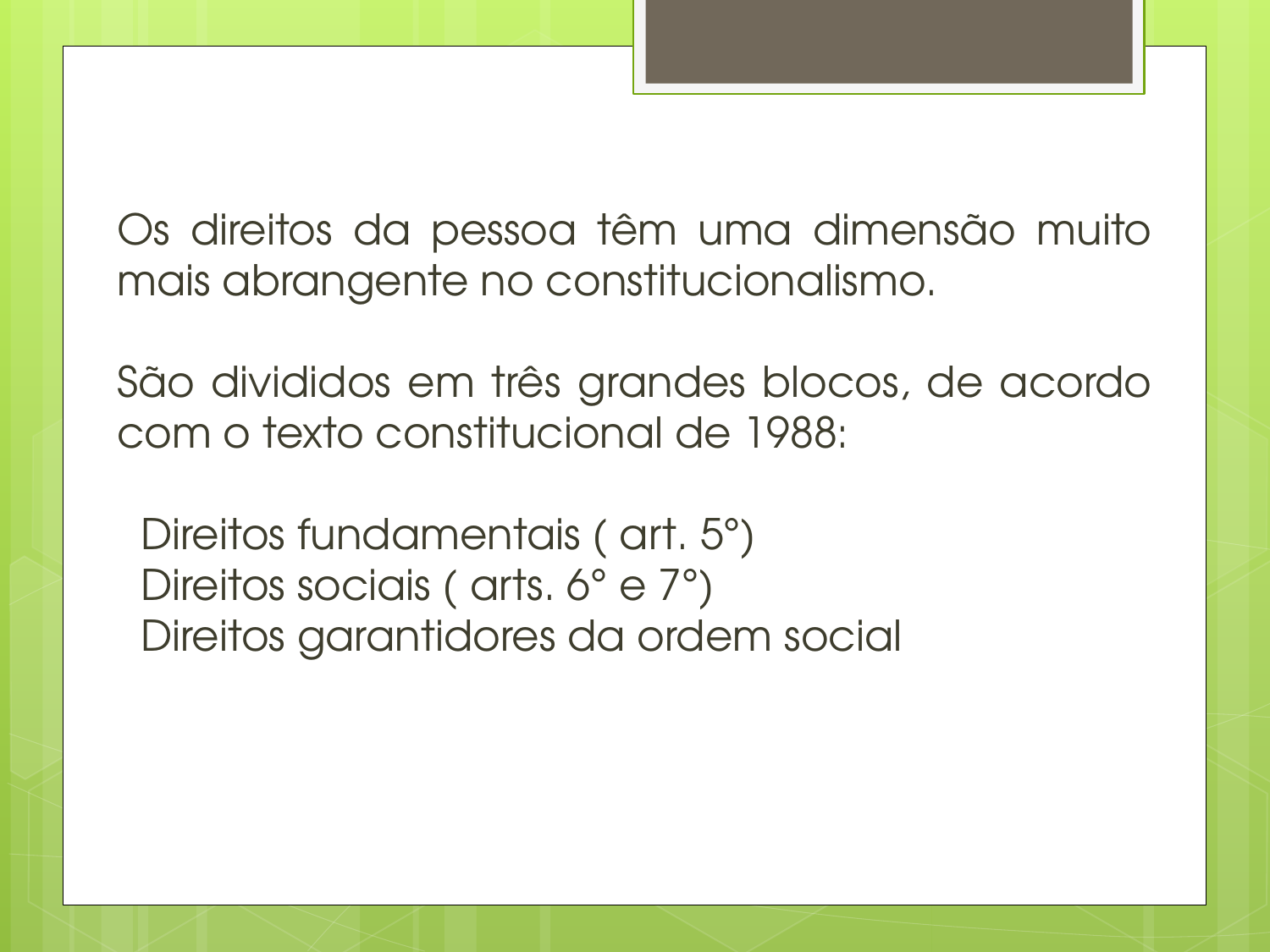

#
Os direitos da pessoa têm uma dimensão muito mais abrangente no constitucionalismo.

São divididos em três grandes blocos, de acordo com o texto constitucional de 1988:

  Direitos fundamentais ( art. 5°)
  Direitos sociais ( arts. 6° e 7°)
  Direitos garantidores da ordem social